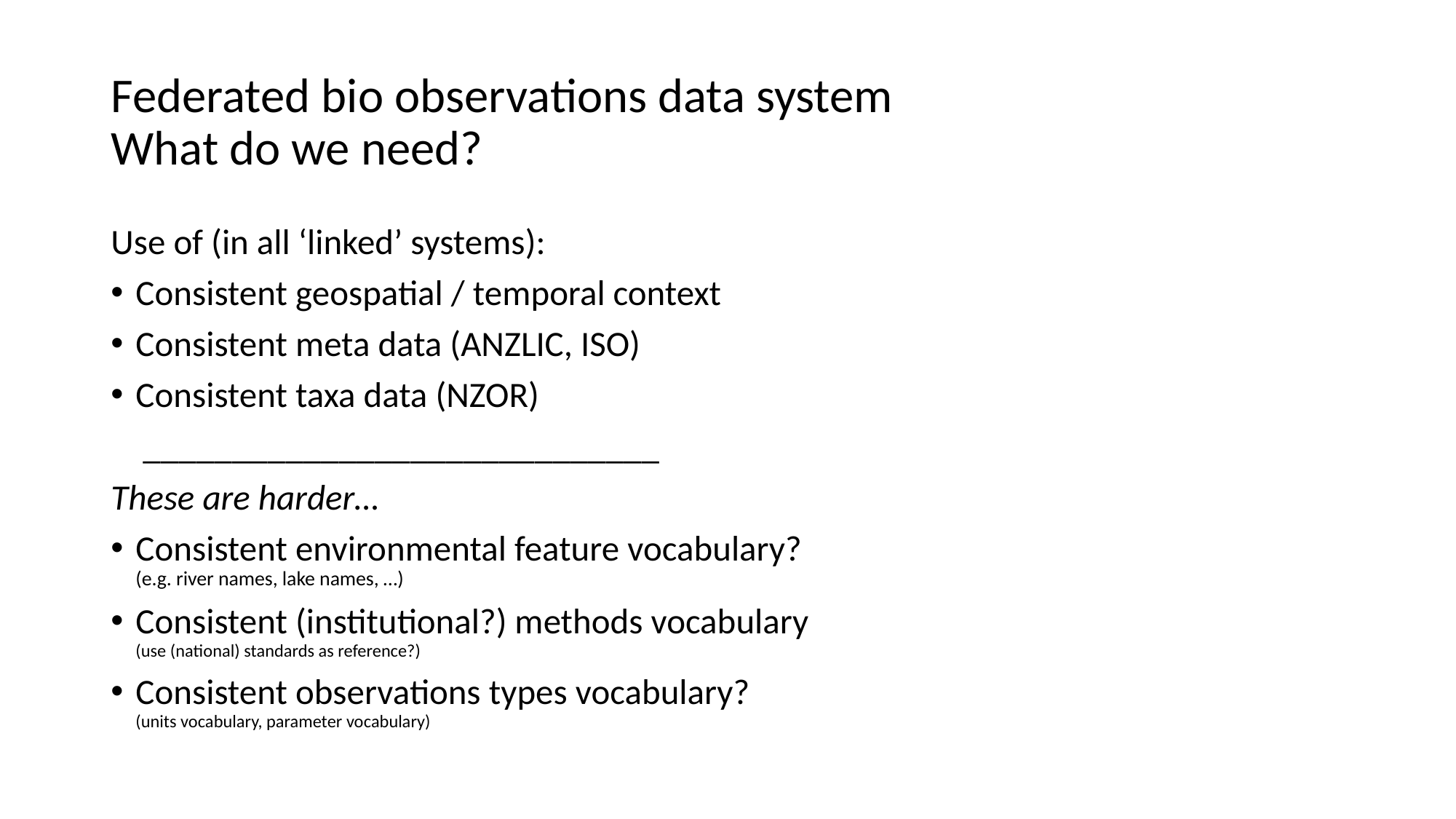

# Federated bio observations data system What do we need?
Use of (in all ‘linked’ systems):
Consistent geospatial / temporal context
Consistent meta data (ANZLIC, ISO)
Consistent taxa data (NZOR)
    _____________________________
These are harder…
Consistent environmental feature vocabulary?
(e.g. river names, lake names, …)
Consistent (institutional?) methods vocabulary
(use (national) standards as reference?)
Consistent observations types vocabulary?
(units vocabulary, parameter vocabulary)